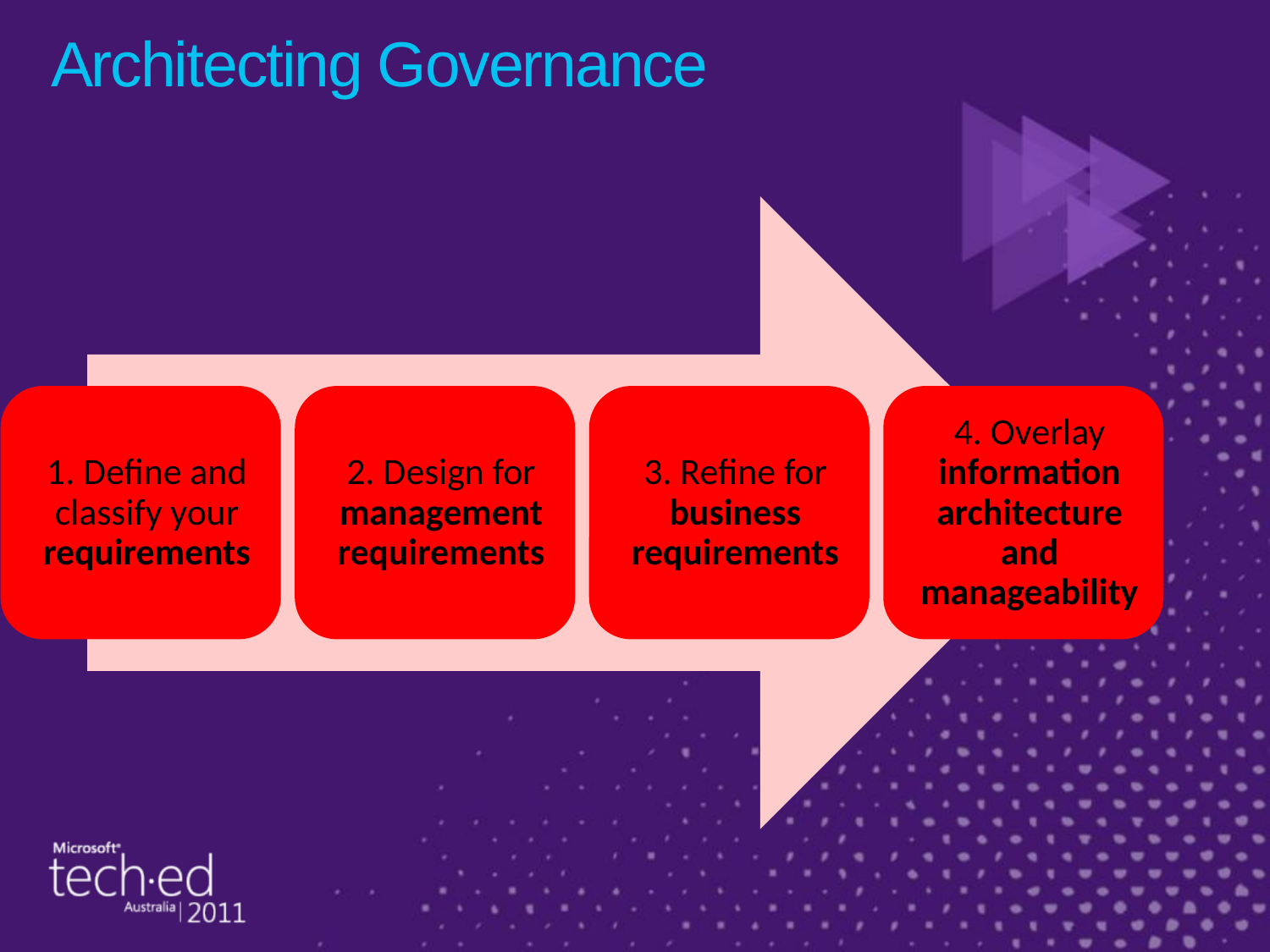

# Architecting Governance
1. Define and classify your requirements
2. Design for management requirements
3. Refine for business requirements
4. Overlay information architecture and manageability